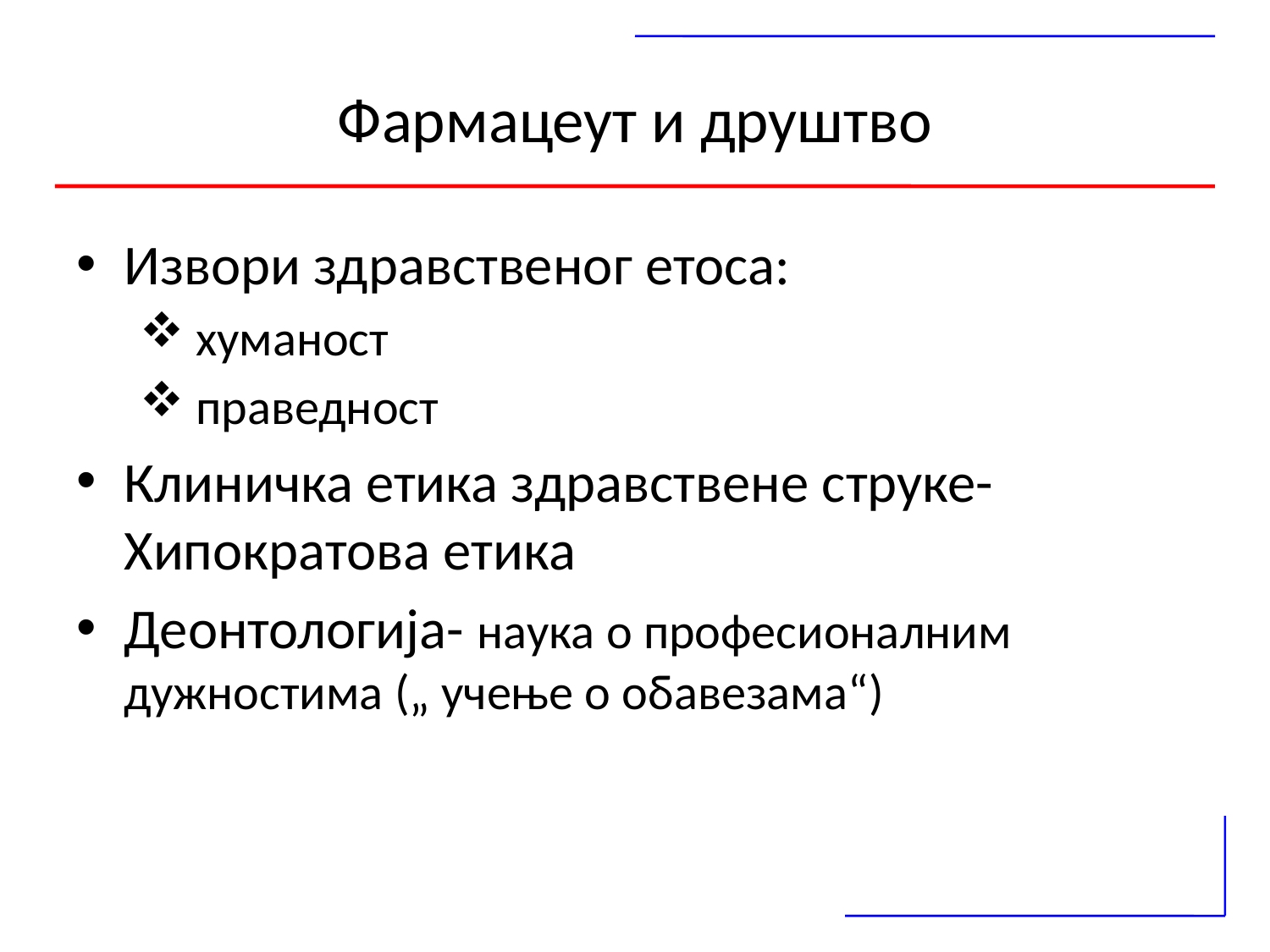

# Фармацеут и друштво
Извори здравственог етоса:
 хуманост
 праведност
Клиничка етика здравствене струке- Хипократова етика
Деонтологија- наука о професионалним дужностима („ учење о обавезамa“)